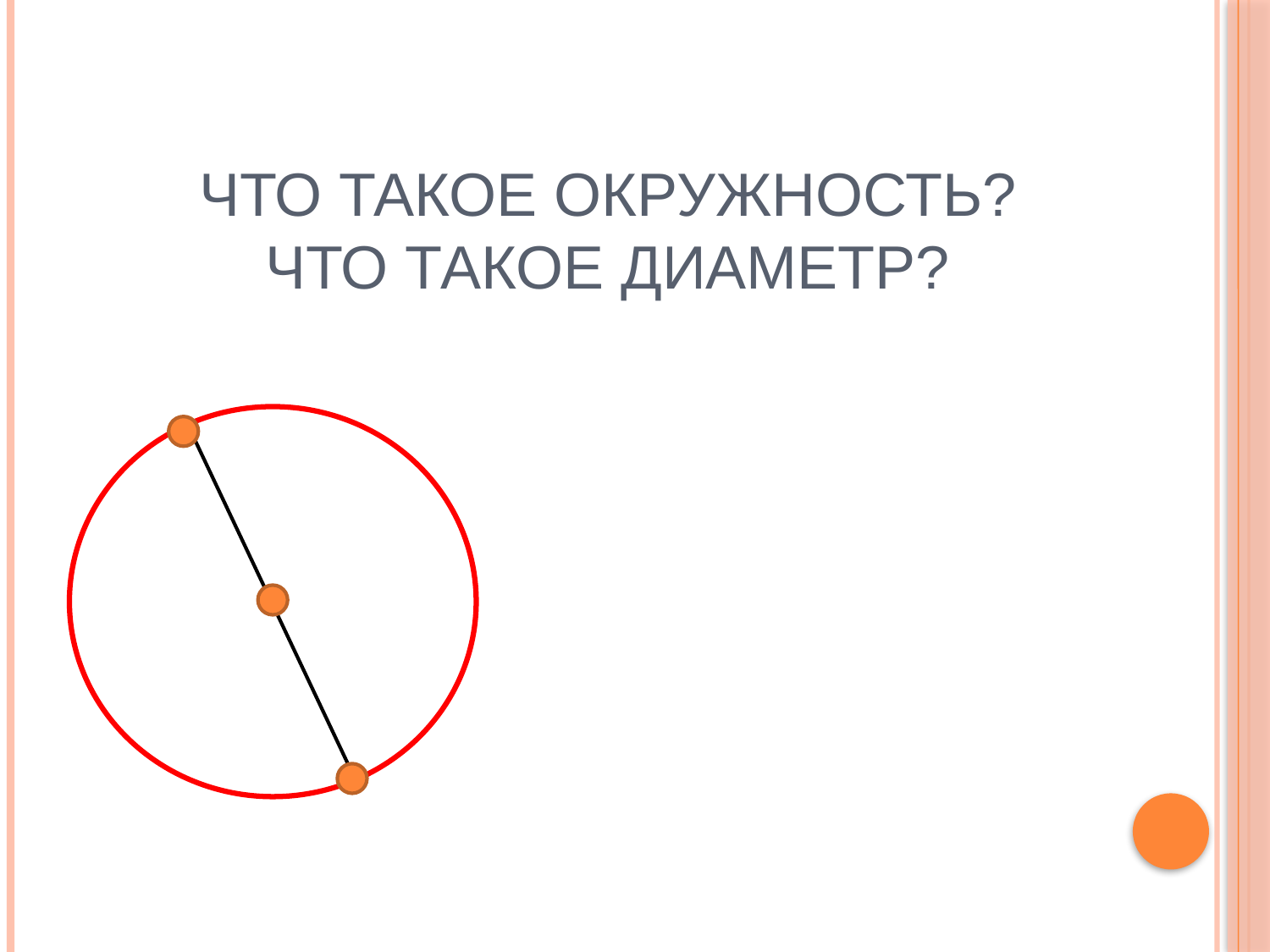

# Что такое окружность? Что такое диаметр?